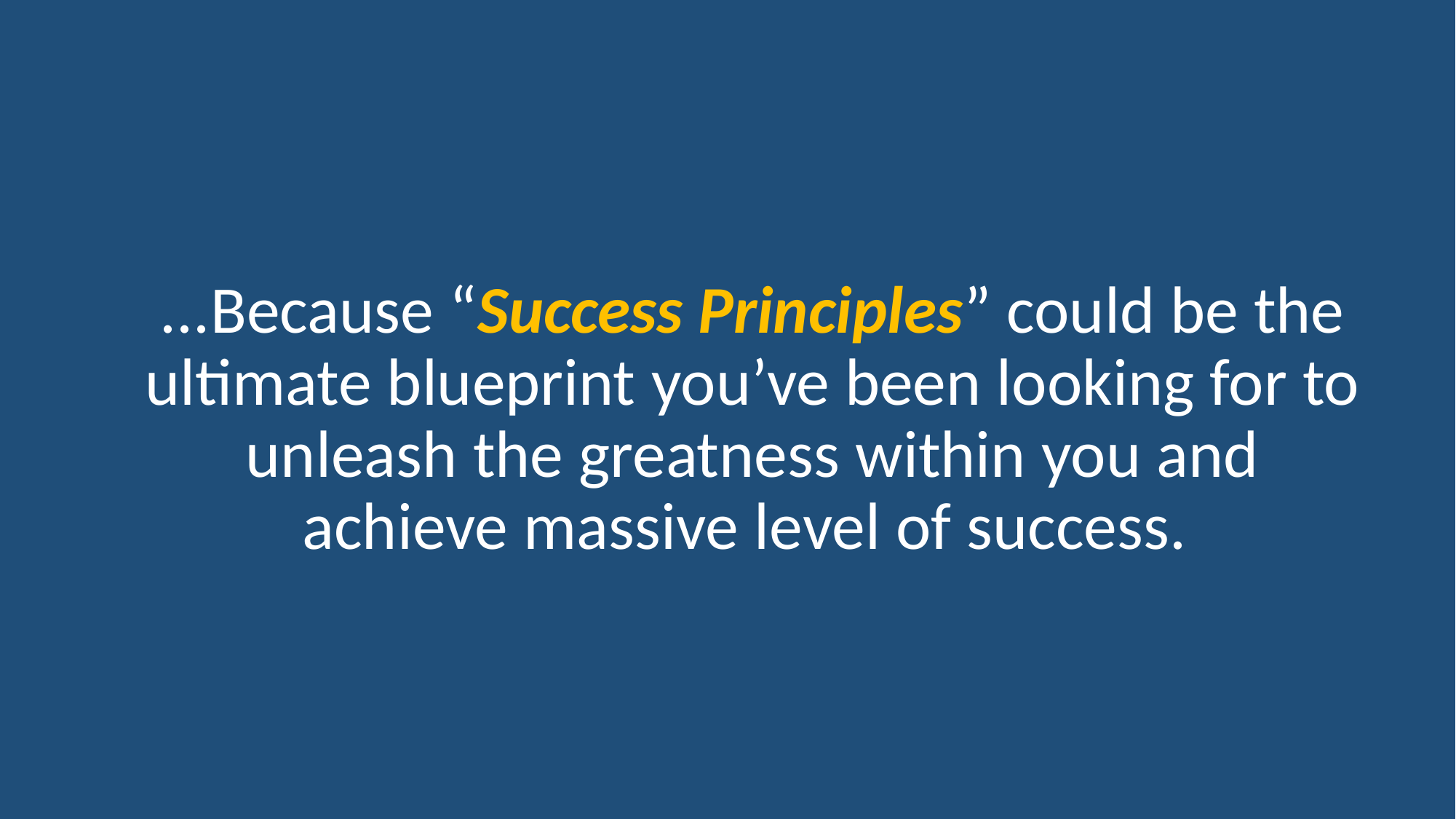

...Because “Success Principles” could be the ultimate blueprint you’ve been looking for to unleash the greatness within you and achieve massive level of success.